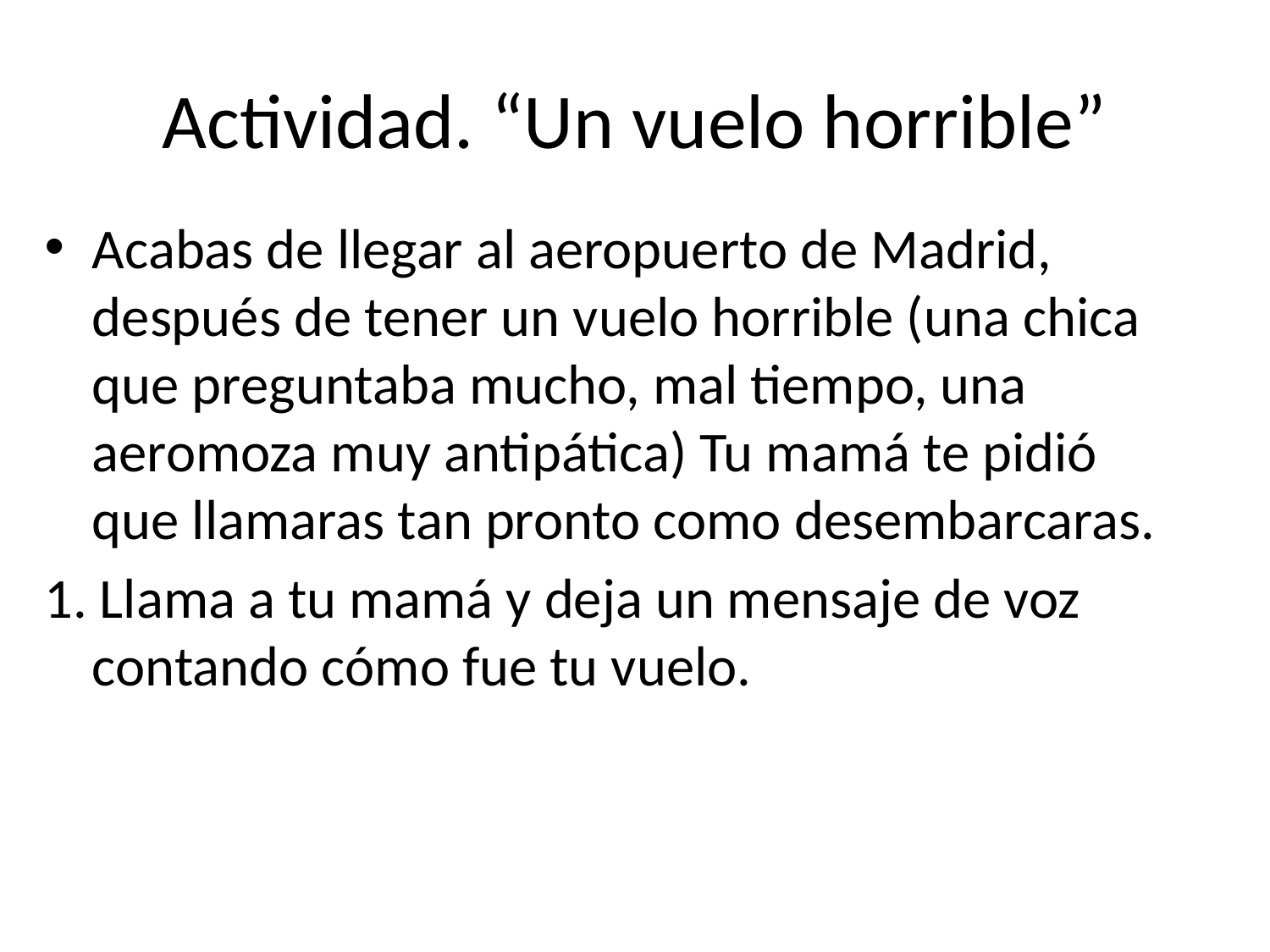

# Actividad. “Un vuelo horrible”
Acabas de llegar al aeropuerto de Madrid, después de tener un vuelo horrible (una chica que preguntaba mucho, mal tiempo, una aeromoza muy antipática) Tu mamá te pidió que llamaras tan pronto como desembarcaras.
1. Llama a tu mamá y deja un mensaje de voz contando cómo fue tu vuelo.